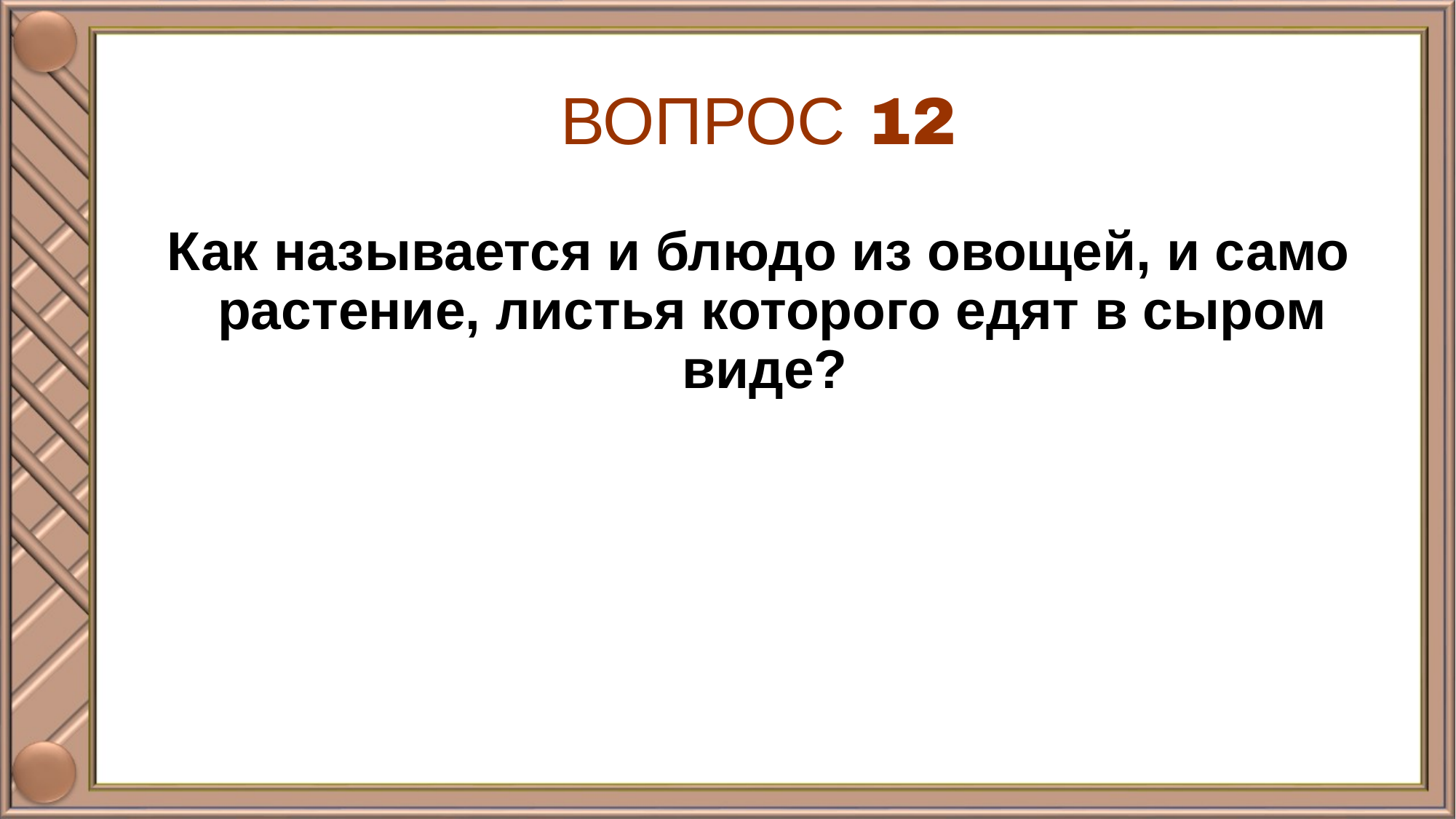

# ВОПРОС 12
Как называется и блюдо из овощей, и само растение, листья которого едят в сыром виде?